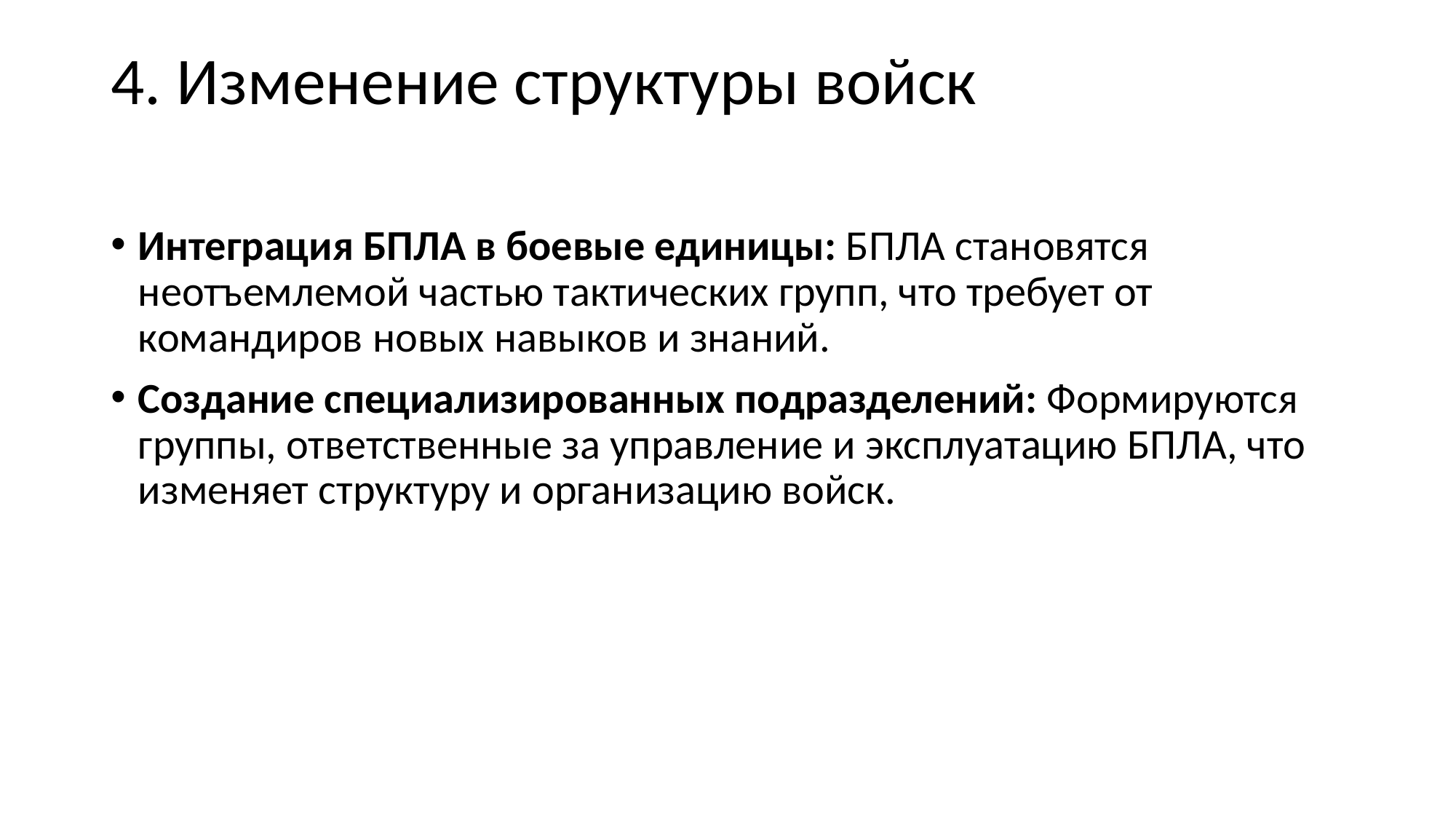

# 4. Изменение структуры войск
Интеграция БПЛА в боевые единицы: БПЛА становятся неотъемлемой частью тактических групп, что требует от командиров новых навыков и знаний.
Создание специализированных подразделений: Формируются группы, ответственные за управление и эксплуатацию БПЛА, что изменяет структуру и организацию войск.